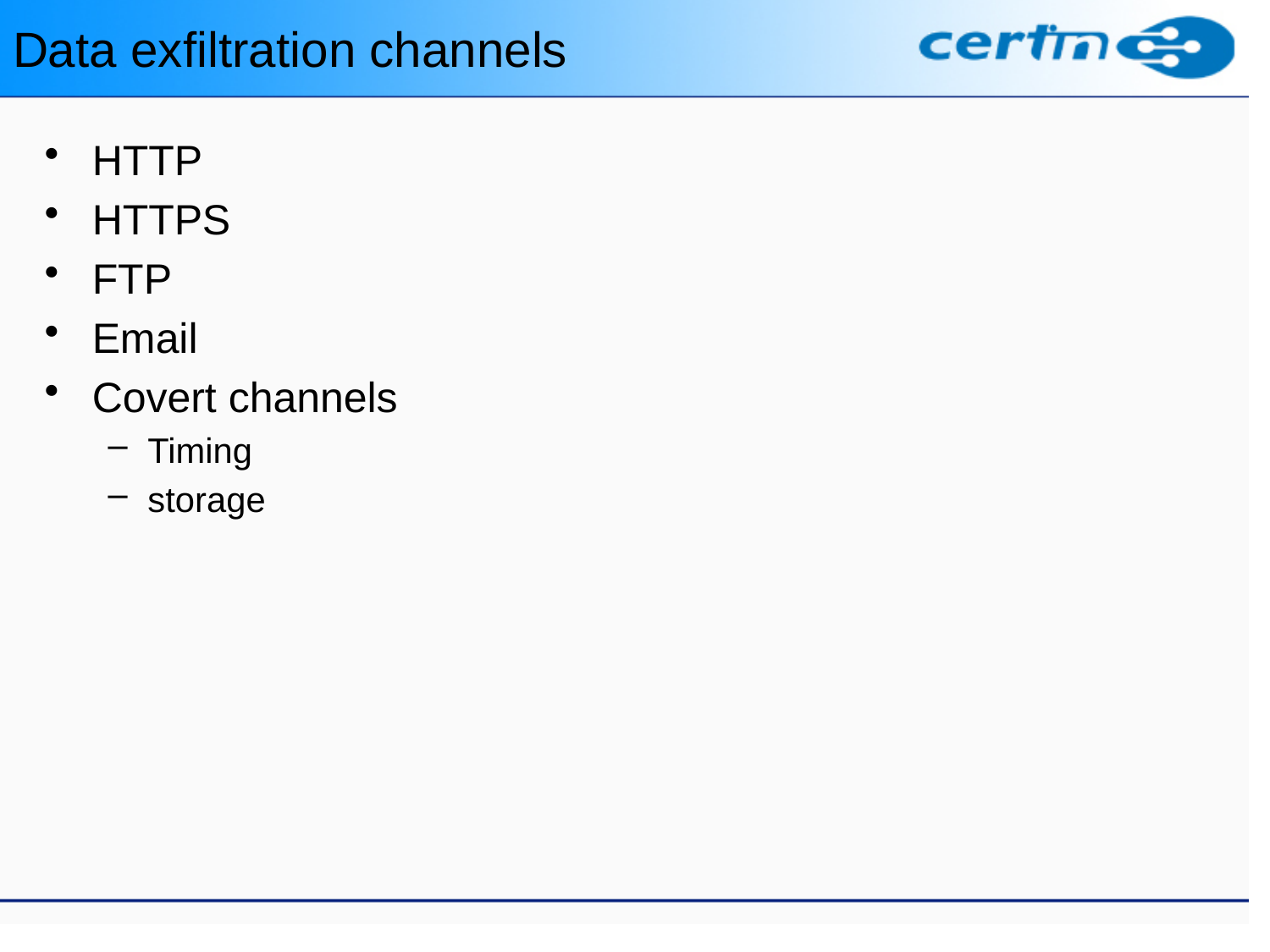

Data exfiltration channels
HTTP
HTTPS
FTP
Email
Covert channels
Timing
storage